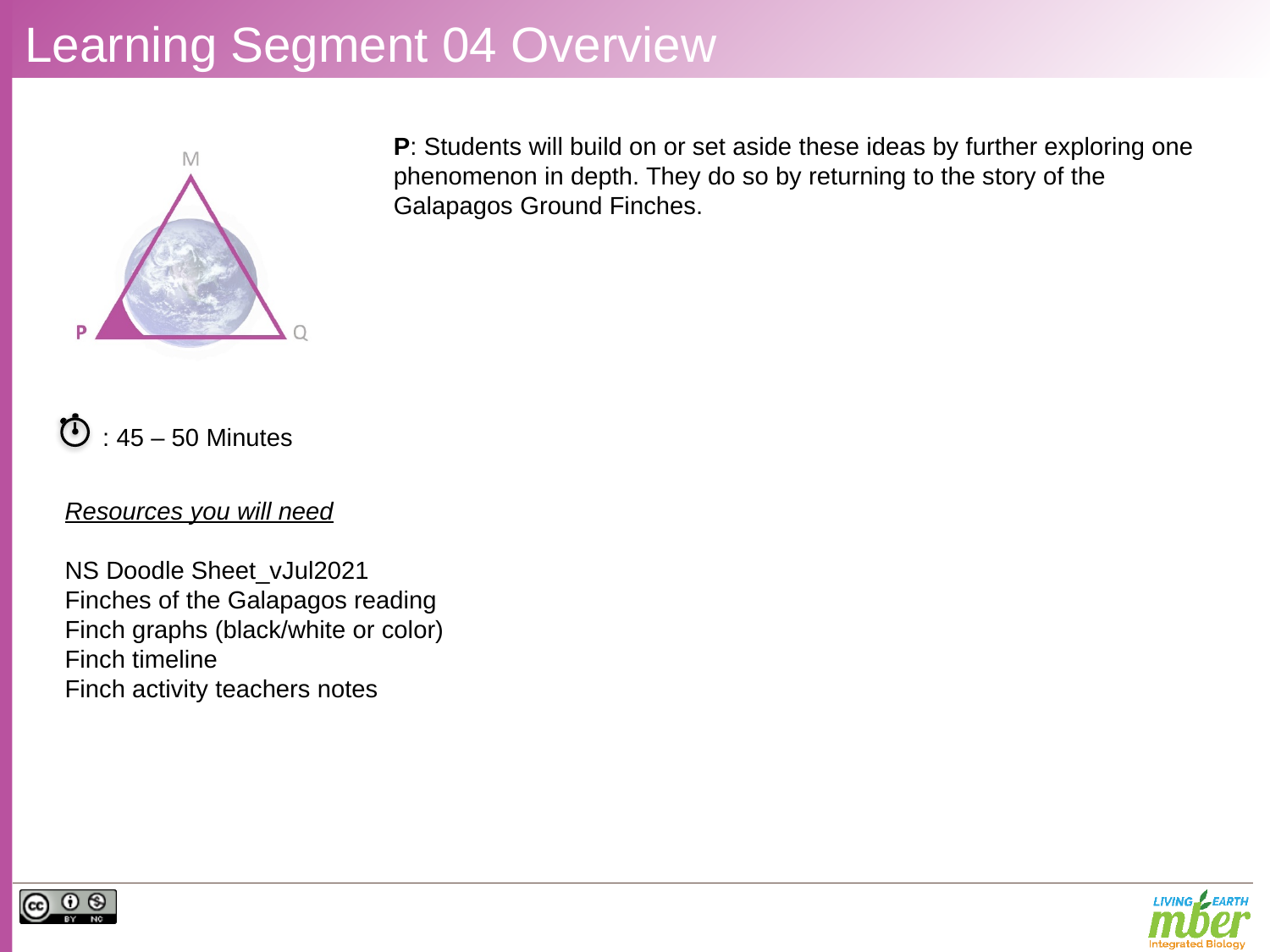

# Learning Segment 04 Overview
P: Students will build on or set aside these ideas by further exploring one phenomenon in depth. They do so by returning to the story of the Galapagos Ground Finches.

: 45 – 50 Minutes
Resources you will need

NS Doodle Sheet_vJul2021
Finches of the Galapagos reading
Finch graphs (black/white or color)
Finch timeline
Finch activity teachers notes